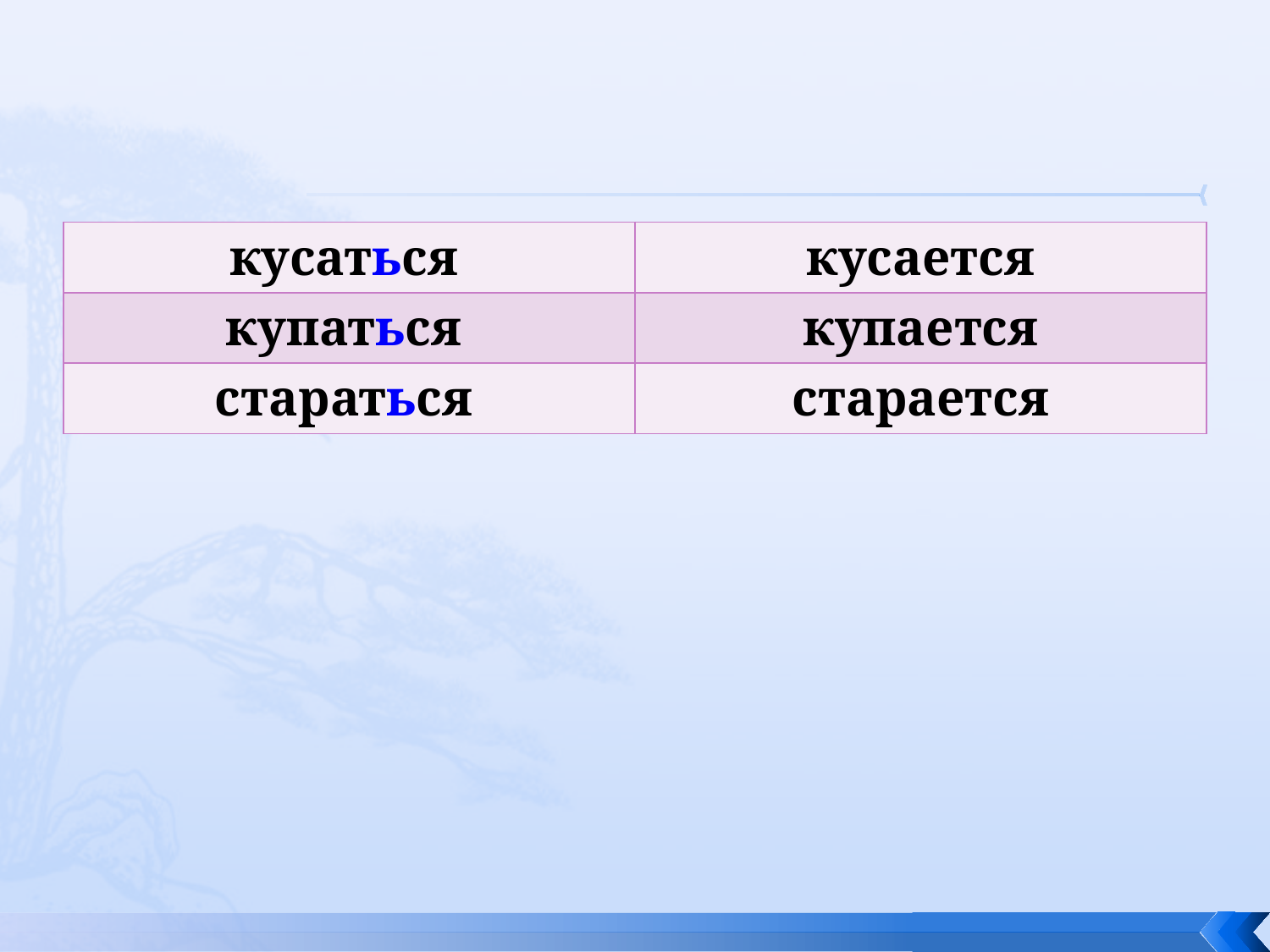

| кусаться | кусается |
| --- | --- |
| купаться | купается |
| стараться | старается |